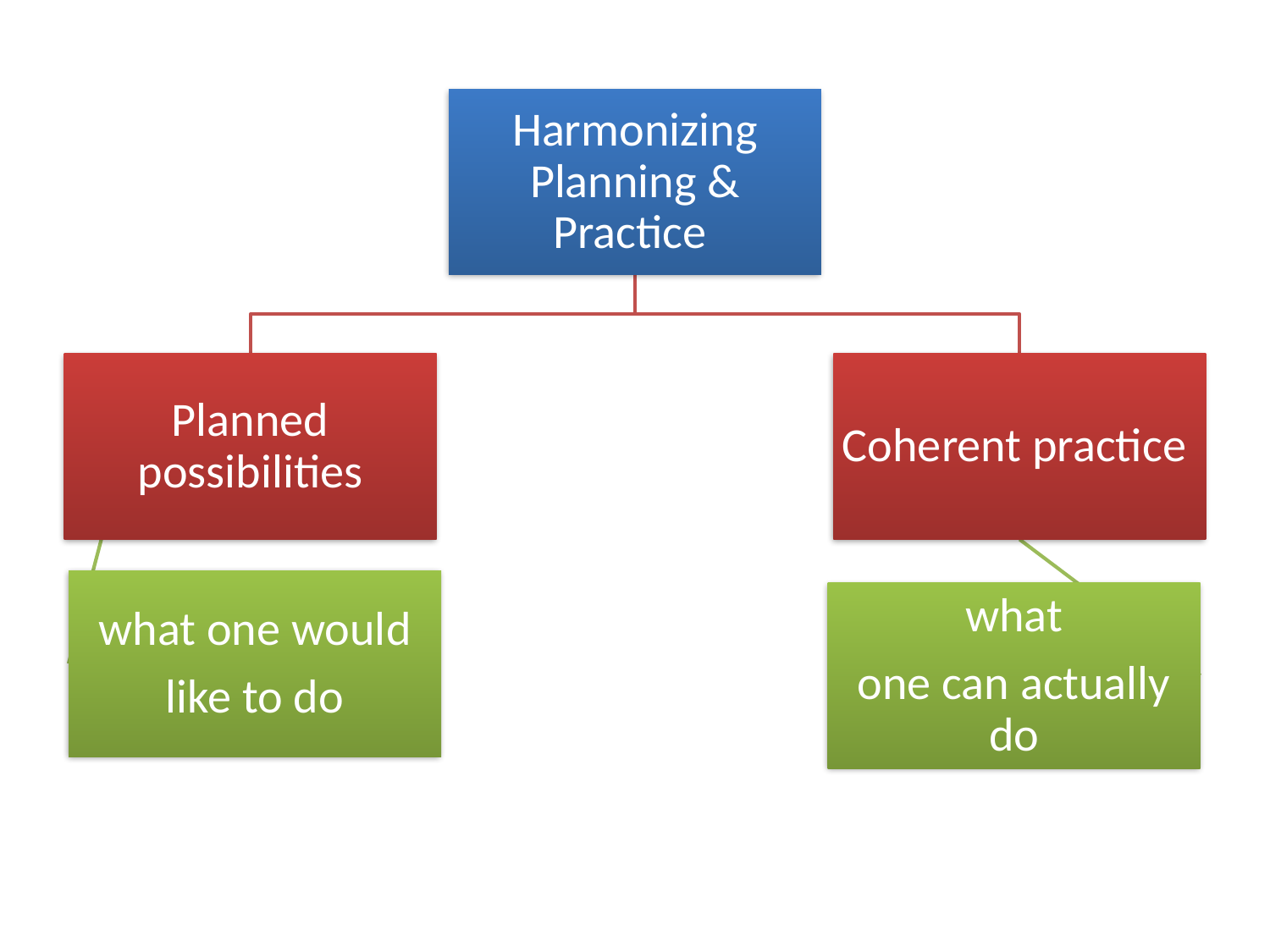

#
Harmonizing Planning & Practice
Planned possibilities
what one would
like to do
Coherent practice
what
one can actually do